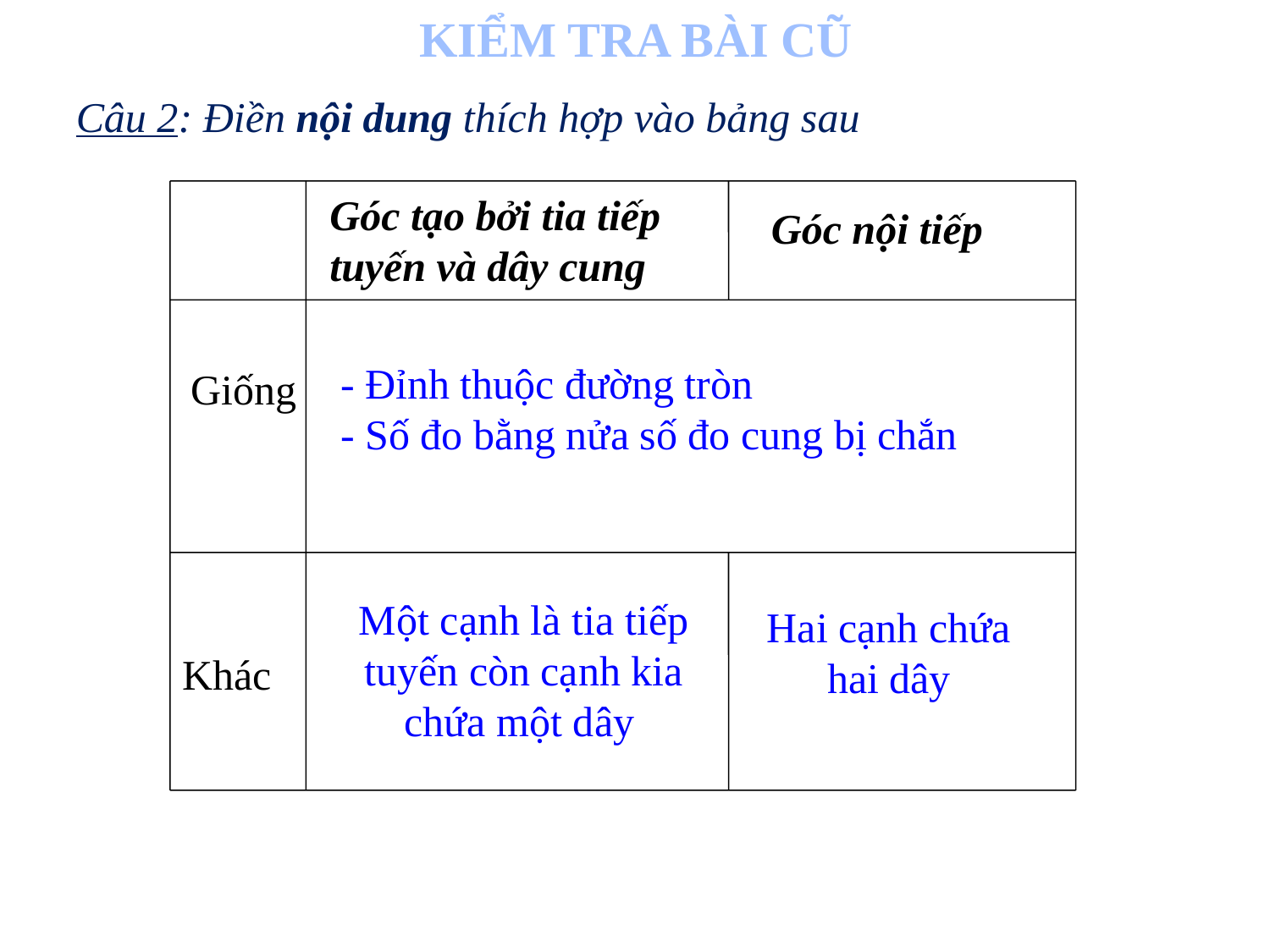

KIỂM TRA BÀI CŨ
Câu 2: Điền nội dung thích hợp vào bảng sau

Góc tạo bởi tia tiếp tuyến và dây cung
Góc nội tiếp

  Giống

Khác

- Đỉnh thuộc đường tròn
- Số đo bằng nửa số đo cung bị chắn
Một cạnh là tia tiếp tuyến còn cạnh kia chứa một dây
Hai cạnh chứa hai dây